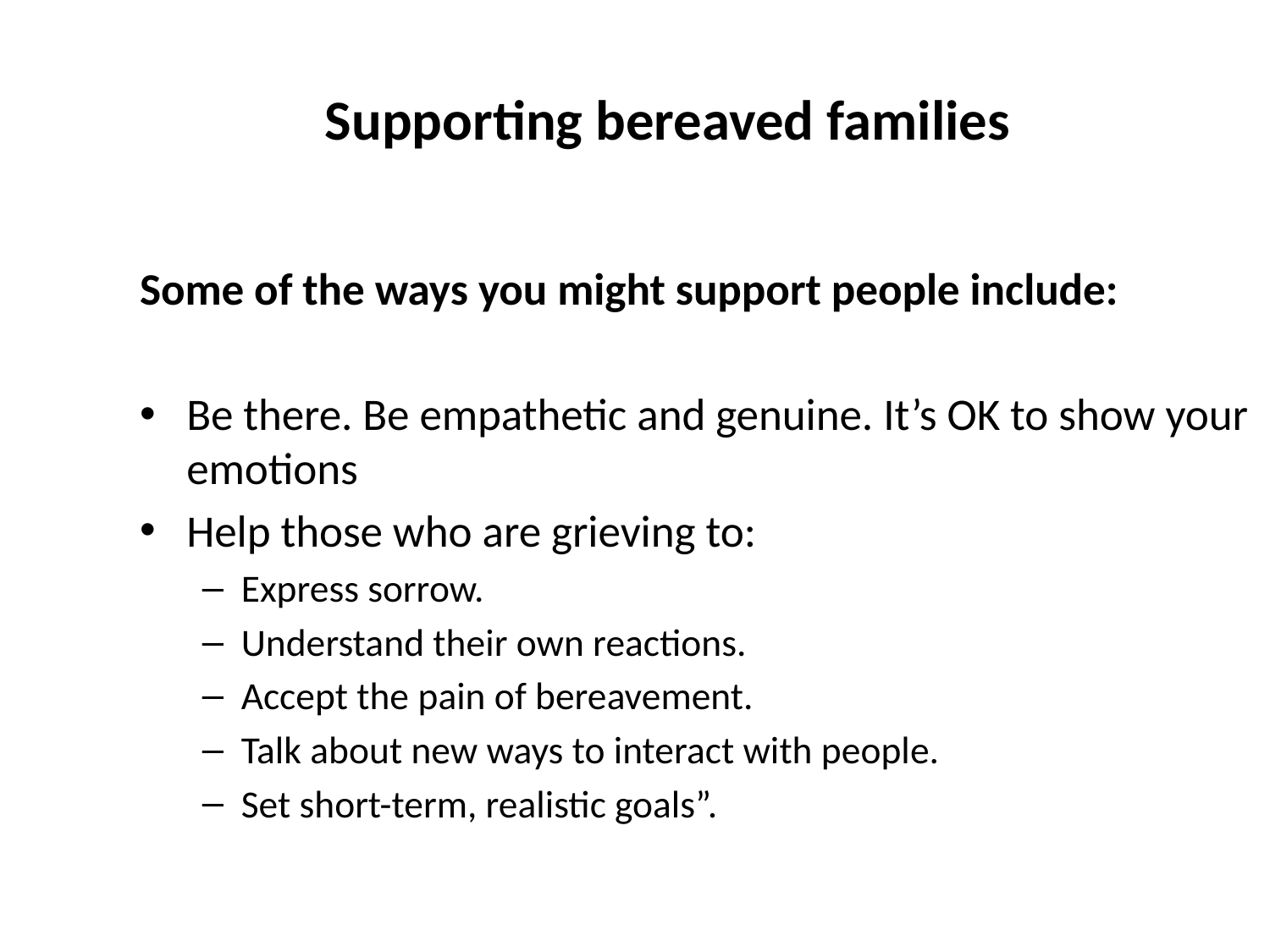

Supporting bereaved families
Some of the ways you might support people include:

Be there. Be empathetic and genuine. It’s OK to show your emotions
Help those who are grieving to:
Express sorrow.
Understand their own reactions.
Accept the pain of bereavement.
Talk about new ways to interact with people.
Set short-term, realistic goals”.